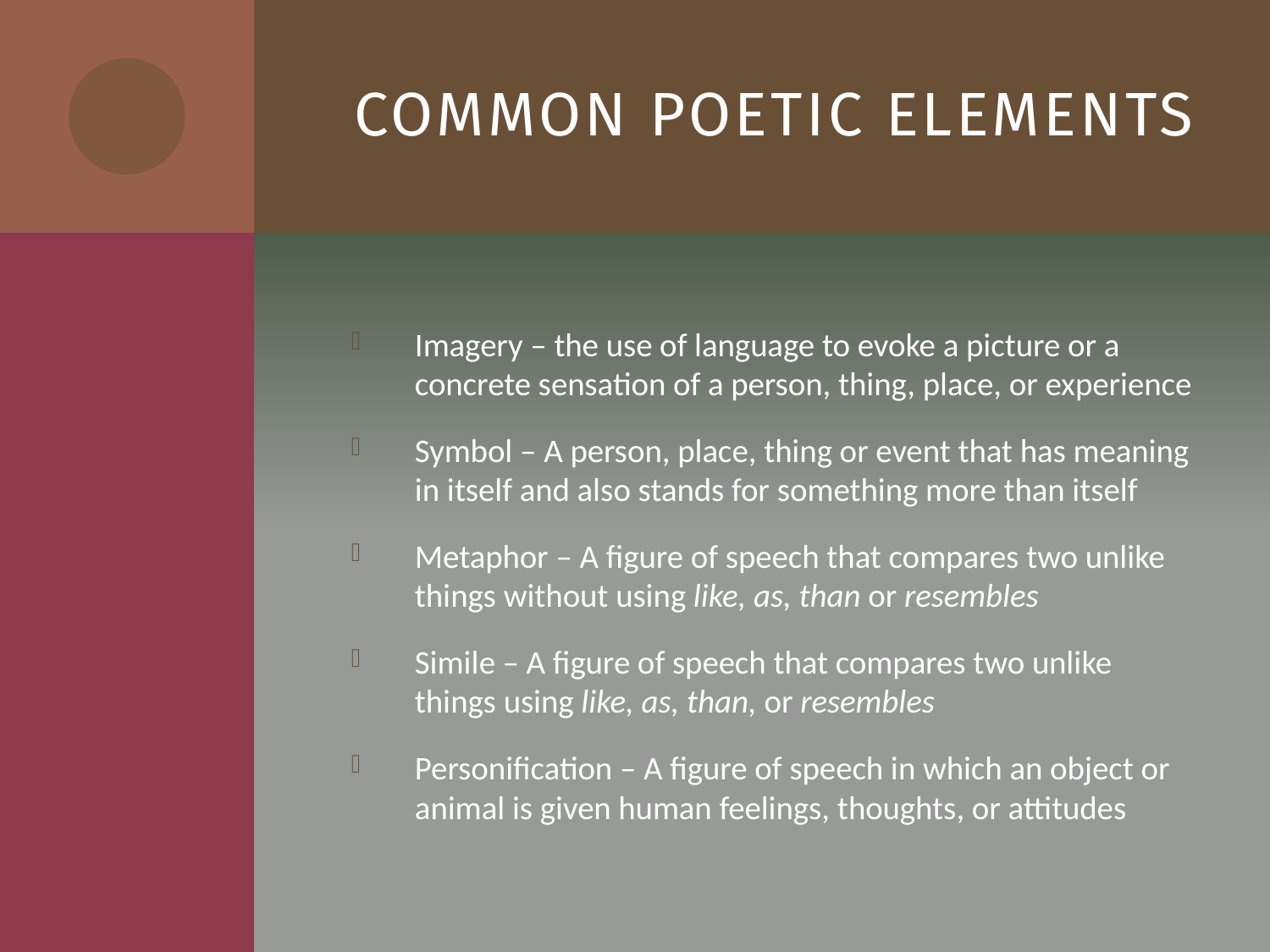

# Common Poetic Elements
Imagery – the use of language to evoke a picture or a concrete sensation of a person, thing, place, or experience
Symbol – A person, place, thing or event that has meaning in itself and also stands for something more than itself
Metaphor – A figure of speech that compares two unlike things without using like, as, than or resembles
Simile – A figure of speech that compares two unlike things using like, as, than, or resembles
Personification – A figure of speech in which an object or animal is given human feelings, thoughts, or attitudes